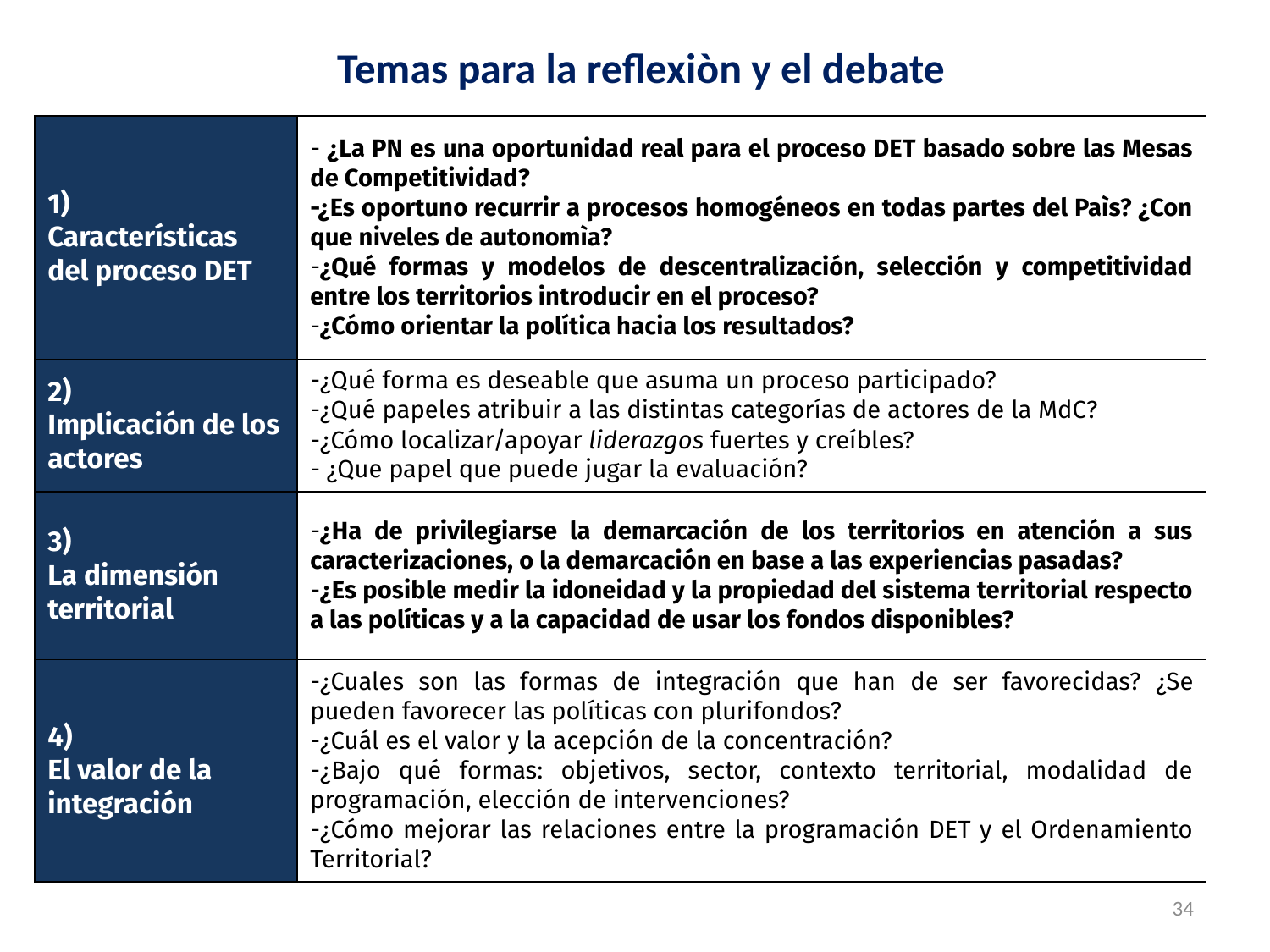

Temas para la reflexiòn y el debate

| 1) Características del proceso DET | ¿La PN es una oportunidad real para el proceso DET basado sobre las Mesas de Competitividad? -¿Es oportuno recurrir a procesos homogéneos en todas partes del Paìs? ¿Con que niveles de autonomìa? ¿Qué formas y modelos de descentralización, selección y competitividad entre los territorios introducir en el proceso? ¿Cómo orientar la política hacia los resultados? |
| --- | --- |
| 2) Implicación de los actores | ¿Qué forma es deseable que asuma un proceso participado? ¿Qué papeles atribuir a las distintas categorías de actores de la MdC? ¿Cómo localizar/apoyar liderazgos fuertes y creíbles? ¿Que papel que puede jugar la evaluación? |
| 3) La dimensión territorial | ¿Ha de privilegiarse la demarcación de los territorios en atención a sus caracterizaciones, o la demarcación en base a las experiencias pasadas? ¿Es posible medir la idoneidad y la propiedad del sistema territorial respecto a las políticas y a la capacidad de usar los fondos disponibles? |
| 4) El valor de la integración | ¿Cuales son las formas de integración que han de ser favorecidas? ¿Se pueden favorecer las políticas con plurifondos? ¿Cuál es el valor y la acepción de la concentración? ¿Bajo qué formas: objetivos, sector, contexto territorial, modalidad de programación, elección de intervenciones? ¿Cómo mejorar las relaciones entre la programación DET y el Ordenamiento Territorial? |
34